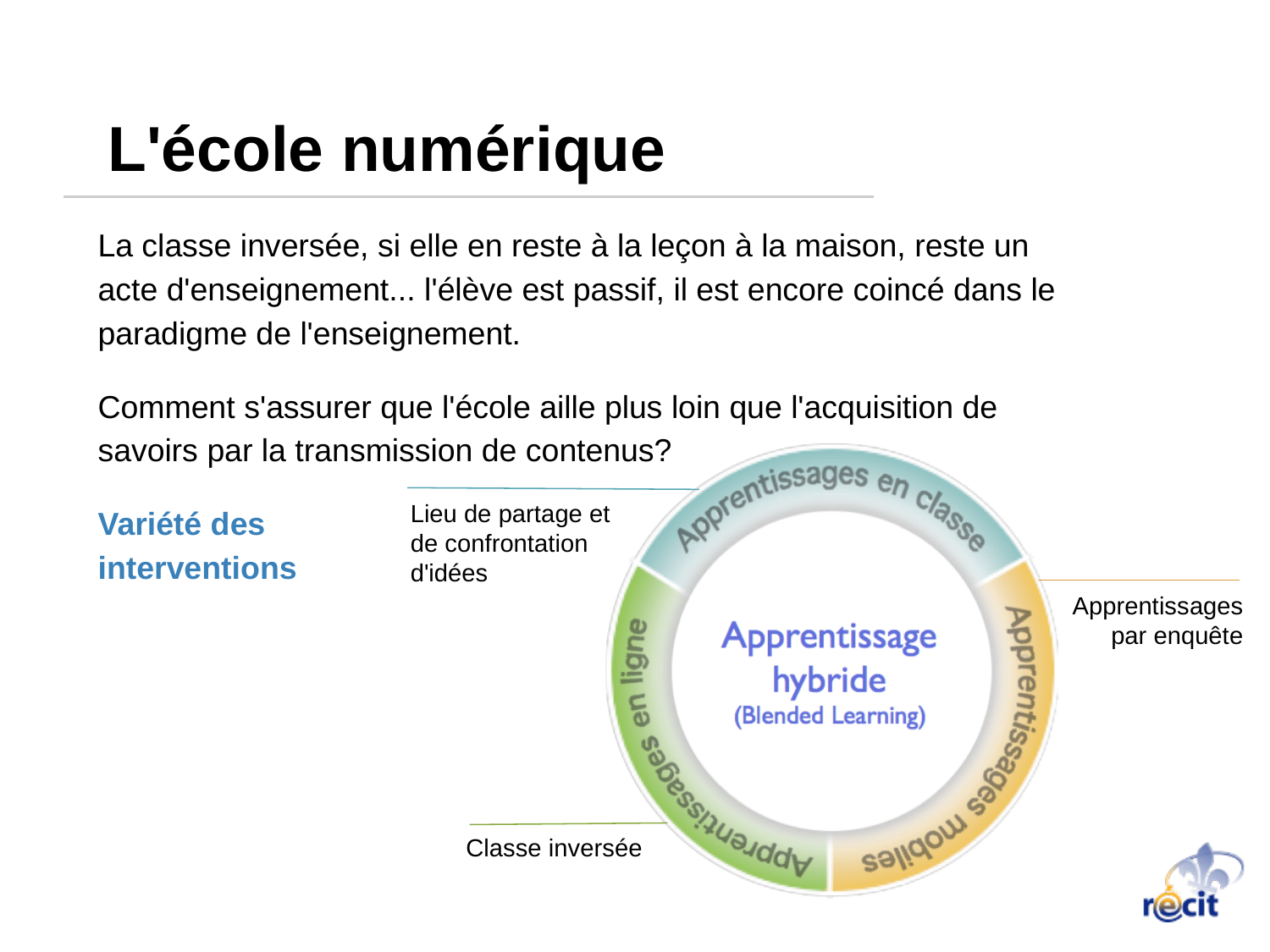

# L'école numérique
La classe inversée, si elle en reste à la leçon à la maison, reste un acte d'enseignement... l'élève est passif, il est encore coincé dans le paradigme de l'enseignement.

Comment s'assurer que l'école aille plus loin que l'acquisition de savoirs par la transmission de contenus?

Variété des
interventions

Lieu de partage et de confrontation d'idées
Apprentissages
par enquête
Classe inversée